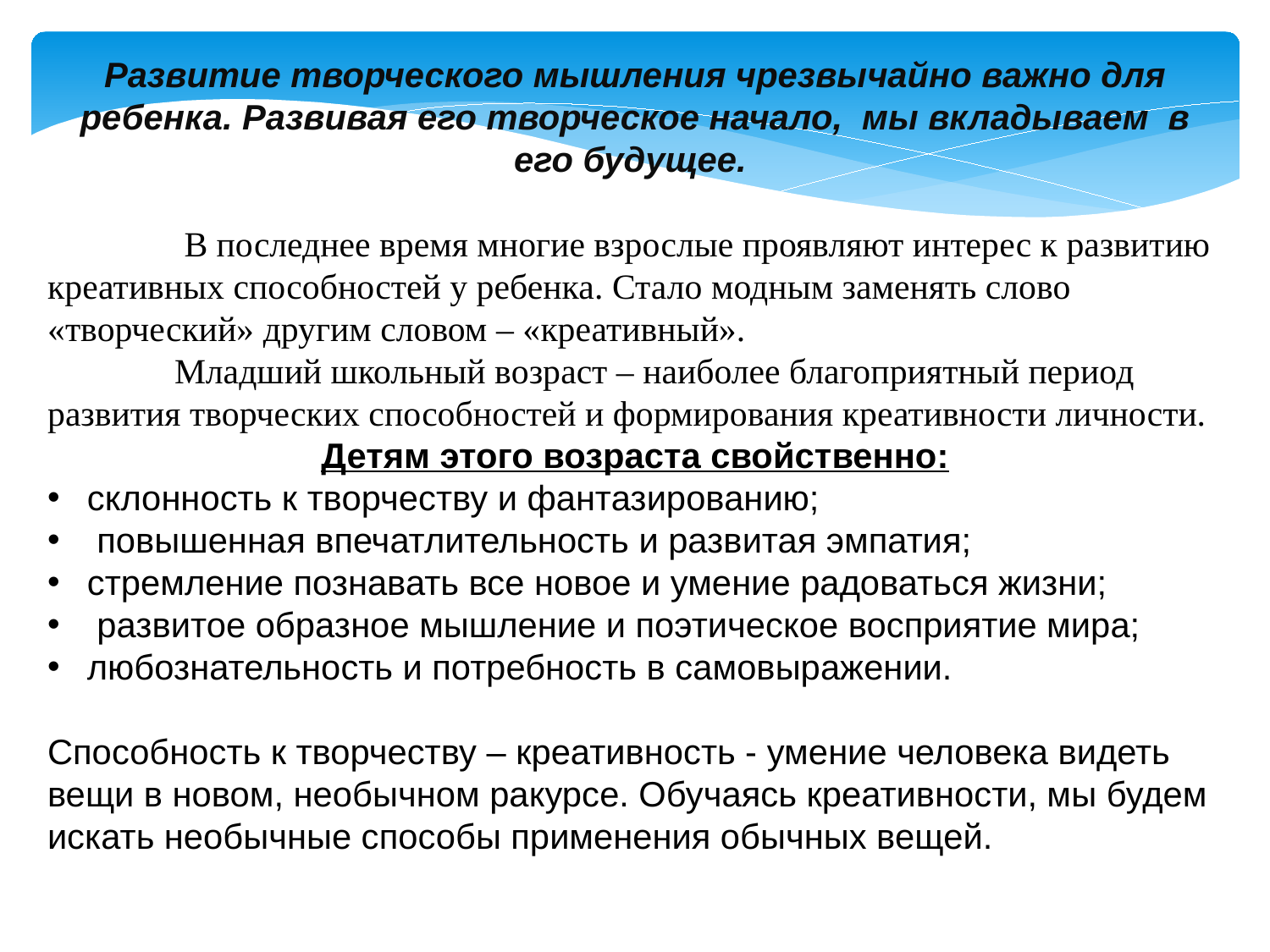

Развитие творческого мышления чрезвычайно важно для ребенка. Развивая его творческое начало,  мы вкладываем  в его будущее.

	 В последнее время многие взрослые проявляют интерес к развитию креативных способностей у ребенка. Стало модным заменять слово «творческий» другим словом – «креативный».
	Младший школьный возраст – наиболее благоприятный период развития творческих способностей и формирования креативности личности.
Детям этого возраста свойственно:
склонность к творчеству и фантазированию;
 повышенная впечатлительность и развитая эмпатия;
стремление познавать все новое и умение радоваться жизни;
 развитое образное мышление и поэтическое восприятие мира;
любознательность и потребность в самовыражении.

Способность к творчеству – креативность - умение человека видеть вещи в новом, необычном ракурсе. Обучаясь креативности, мы будем искать необычные способы применения обычных вещей.